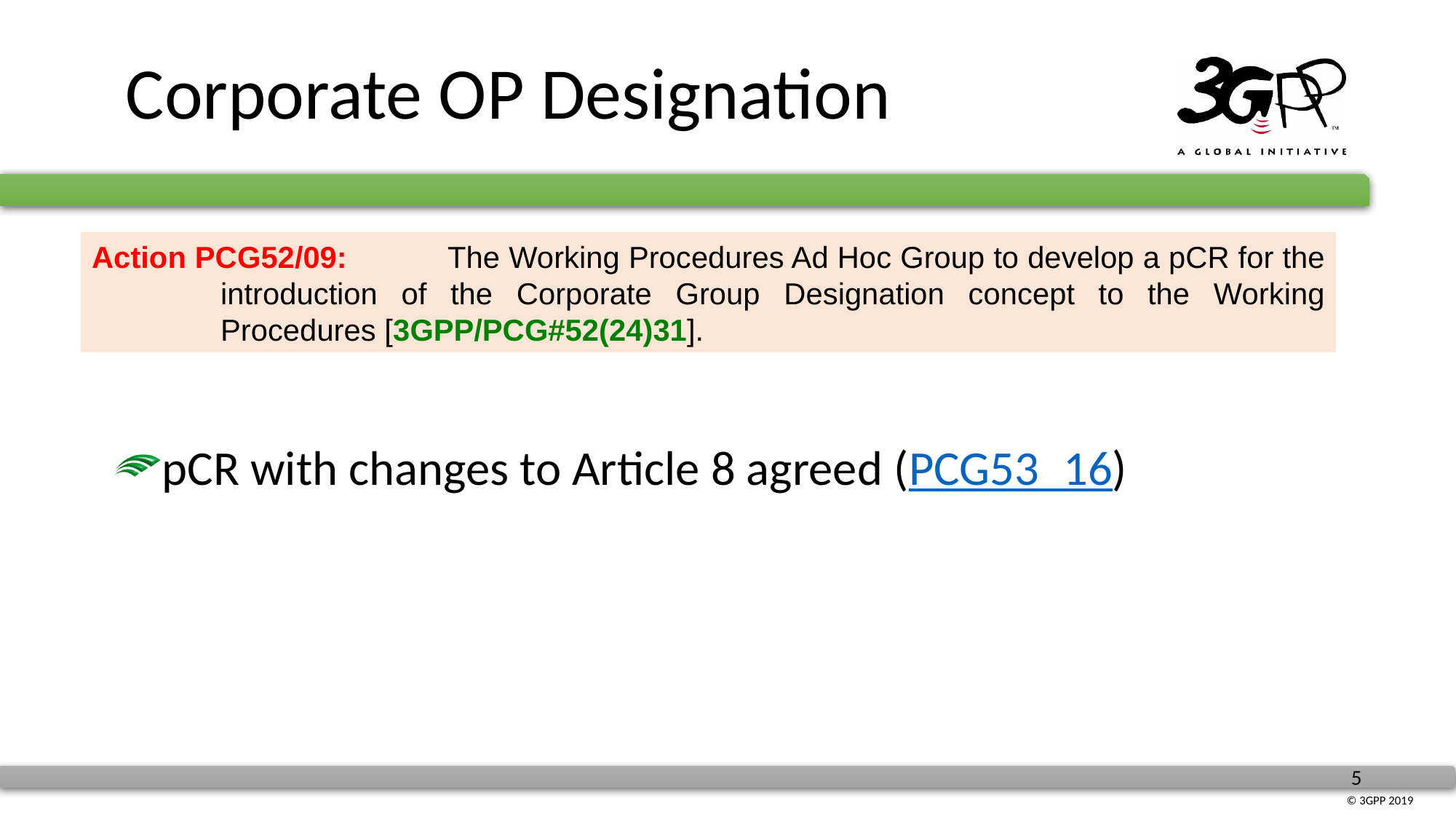

# Corporate OP Designation
Action PCG52/09:	 The Working Procedures Ad Hoc Group to develop a pCR for the introduction of the Corporate Group Designation concept to the Working Procedures [3GPP/PCG#52(24)31].
pCR with changes to Article 8 agreed (PCG53_16)